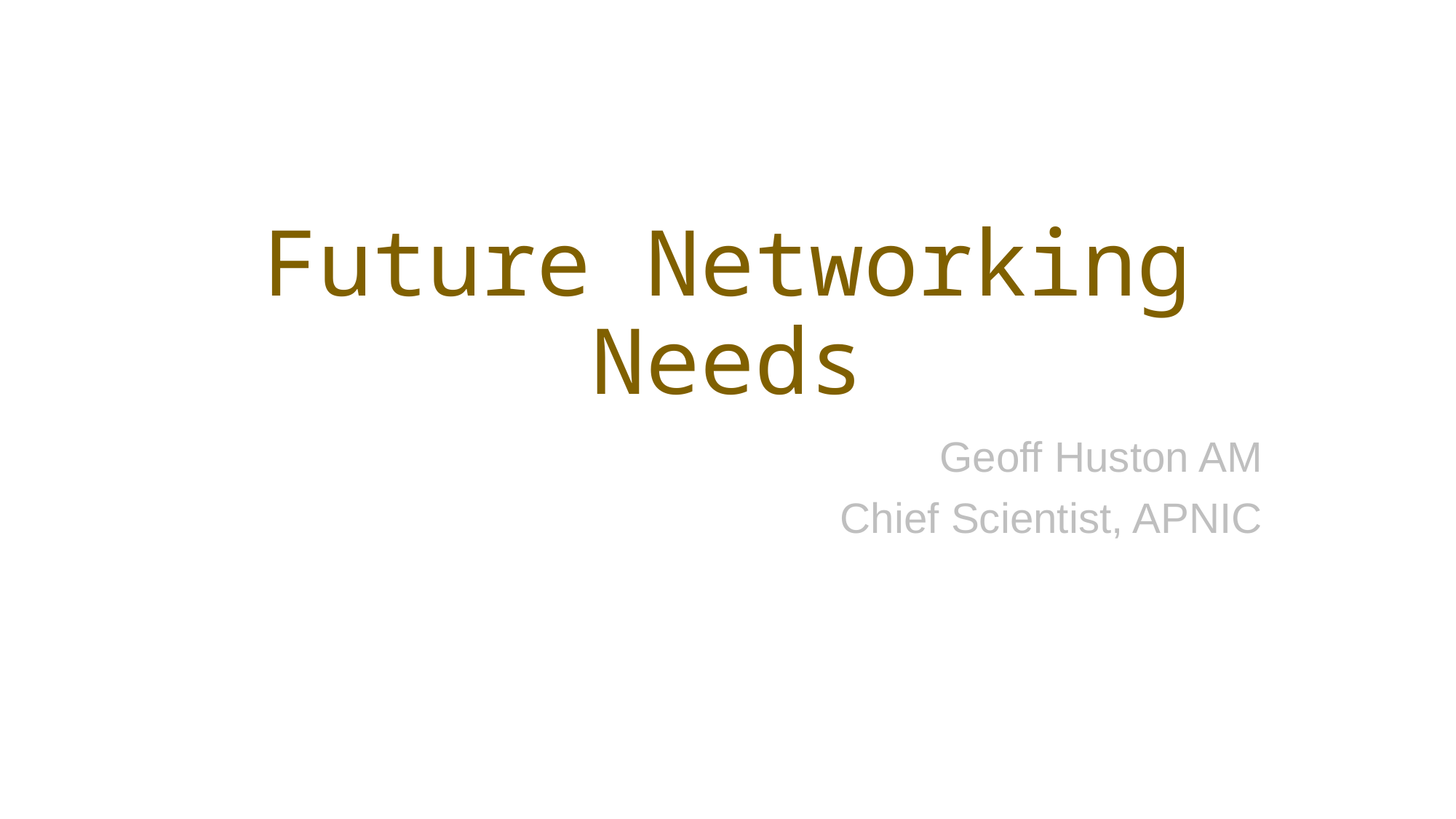

# Future Networking Needs
Geoff Huston AM
Chief Scientist, APNIC